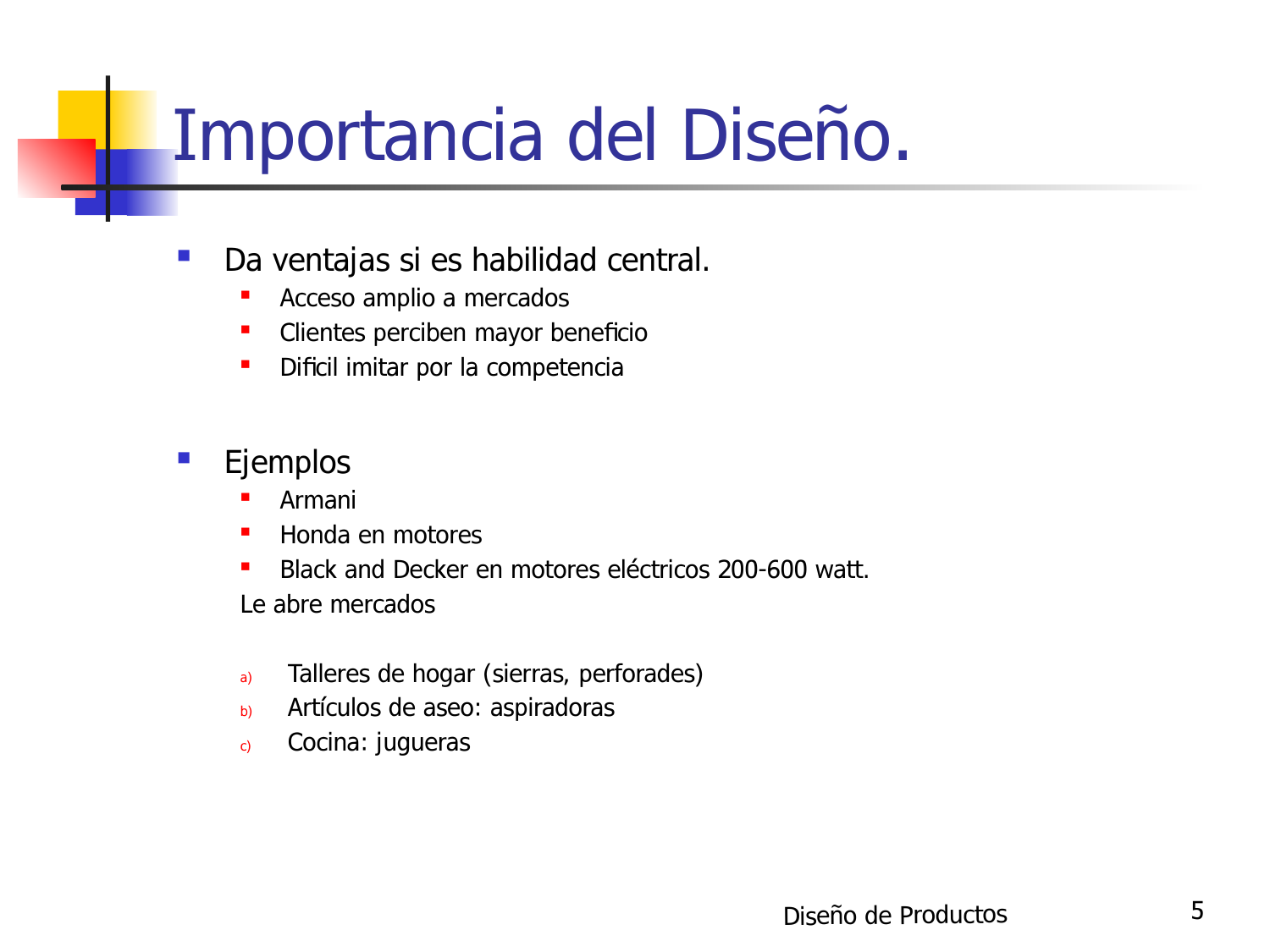

# Importancia del Diseño.
Da ventajas si es habilidad central.
Acceso amplio a mercados
Clientes perciben mayor beneficio
Dificil imitar por la competencia

Ejemplos
Armani
Honda en motores
Black and Decker en motores eléctricos 200-600 watt.
Le abre mercados

Talleres de hogar (sierras, perforades)
Artículos de aseo: aspiradoras
Cocina: jugueras
5
Diseño de Productos